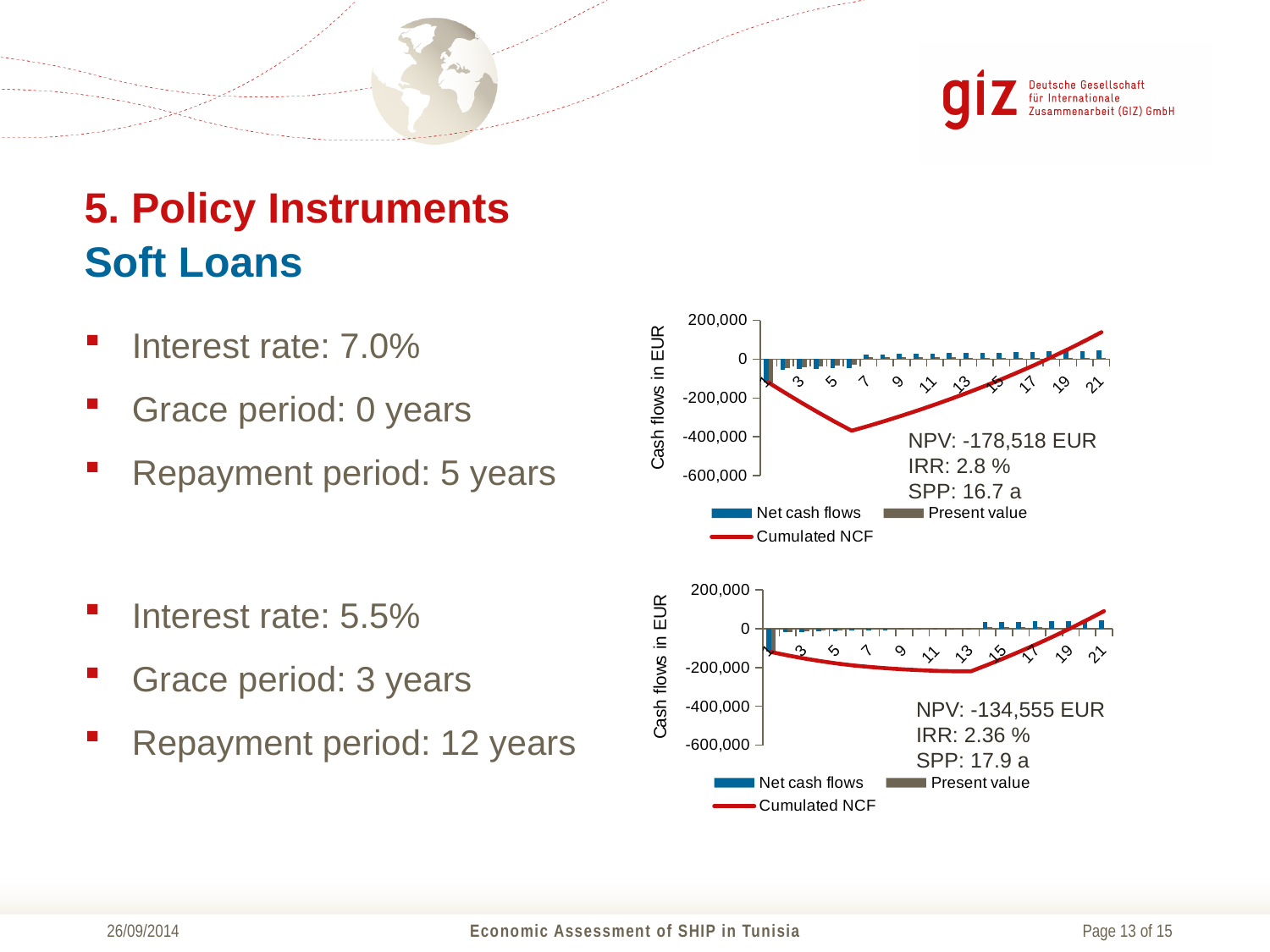

5. Policy Instruments
Soft Loans

### Chart

| Category | Net cash flows | Present value | Cumulated NCF |
|---|---|---|---|
NPV: -178,518 EUR
IRR: 2.8 %
SPP: 16.7 a
Interest rate: 7.0%
Grace period: 0 years
Repayment period: 5 years

### Chart

| Category | Net cash flows | Present value | Cumulated NCF |
|---|---|---|---|
NPV: -134,555 EUR
IRR: 2.36 %
SPP: 17.9 a
Interest rate: 5.5%
Grace period: 3 years
Repayment period: 12 years
26/09/2014
Economic Assessment of SHIP in Tunisia